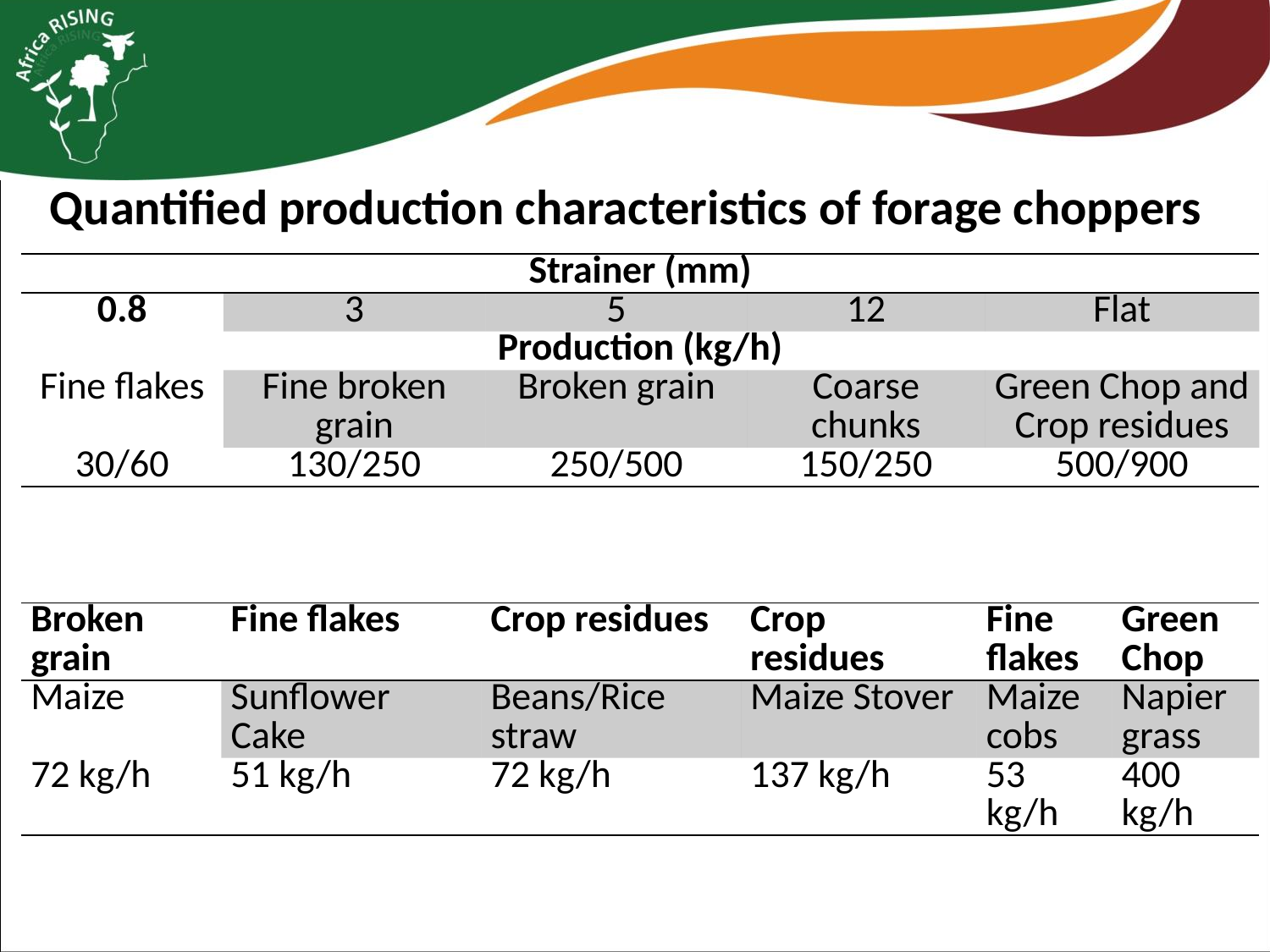

Quantified production characteristics of forage choppers
| Strainer (mm) |  |  |  |  |
| --- | --- | --- | --- | --- |
| 0.8 | 3 | 5 | 12 | Flat |
| Production (kg/h) |  |  |  |  |
| Fine flakes | Fine broken grain | Broken grain | Coarse chunks | Green Chop and Crop residues |
| 30/60 | 130/250 | 250/500 | 150/250 | 500/900 |
| Broken grain | Fine flakes | Crop residues | Crop residues | Fine flakes | Green Chop |
| --- | --- | --- | --- | --- | --- |
| Maize | Sunflower Cake | Beans/Rice straw | Maize Stover | Maize cobs | Napier grass |
| 72 kg/h | 51 kg/h | 72 kg/h | 137 kg/h | 53 kg/h | 400 kg/h |